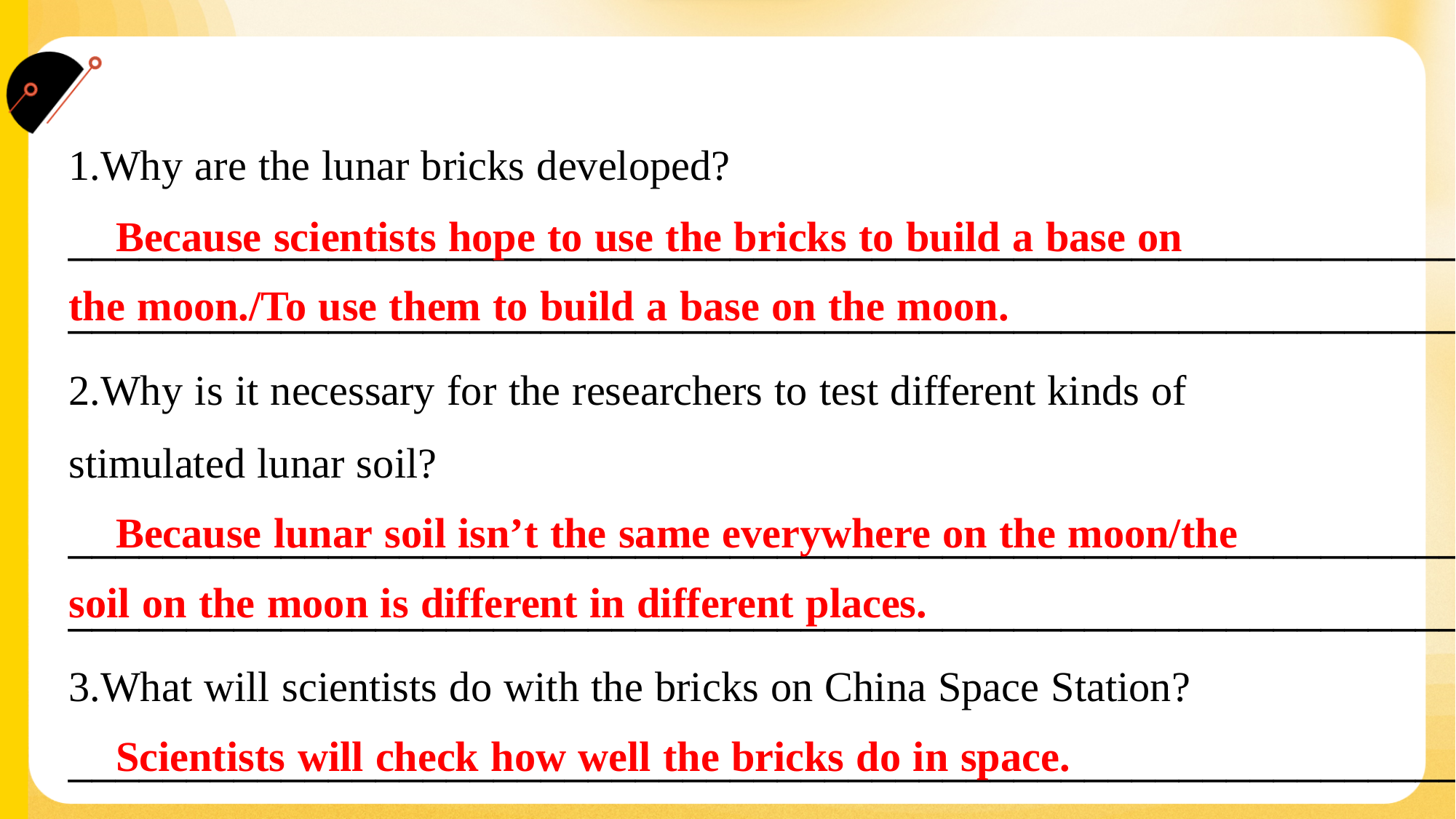

1.Why are the lunar bricks developed?
______________________________________________________________
______________________________________________________________

    Because scientists hope to use the bricks to build a base on
the moon./To use them to build a base on the moon.
2.Why is it necessary for the researchers to test different kinds of
stimulated lunar soil?
______________________________________________________________
______________________________________________________________

    Because lunar soil isn’t the same everywhere on the moon/the
soil on the moon is different in different places.
3.What will scientists do with the bricks on China Space Station?
______________________________________________________________

    Scientists will check how well the bricks do in space.